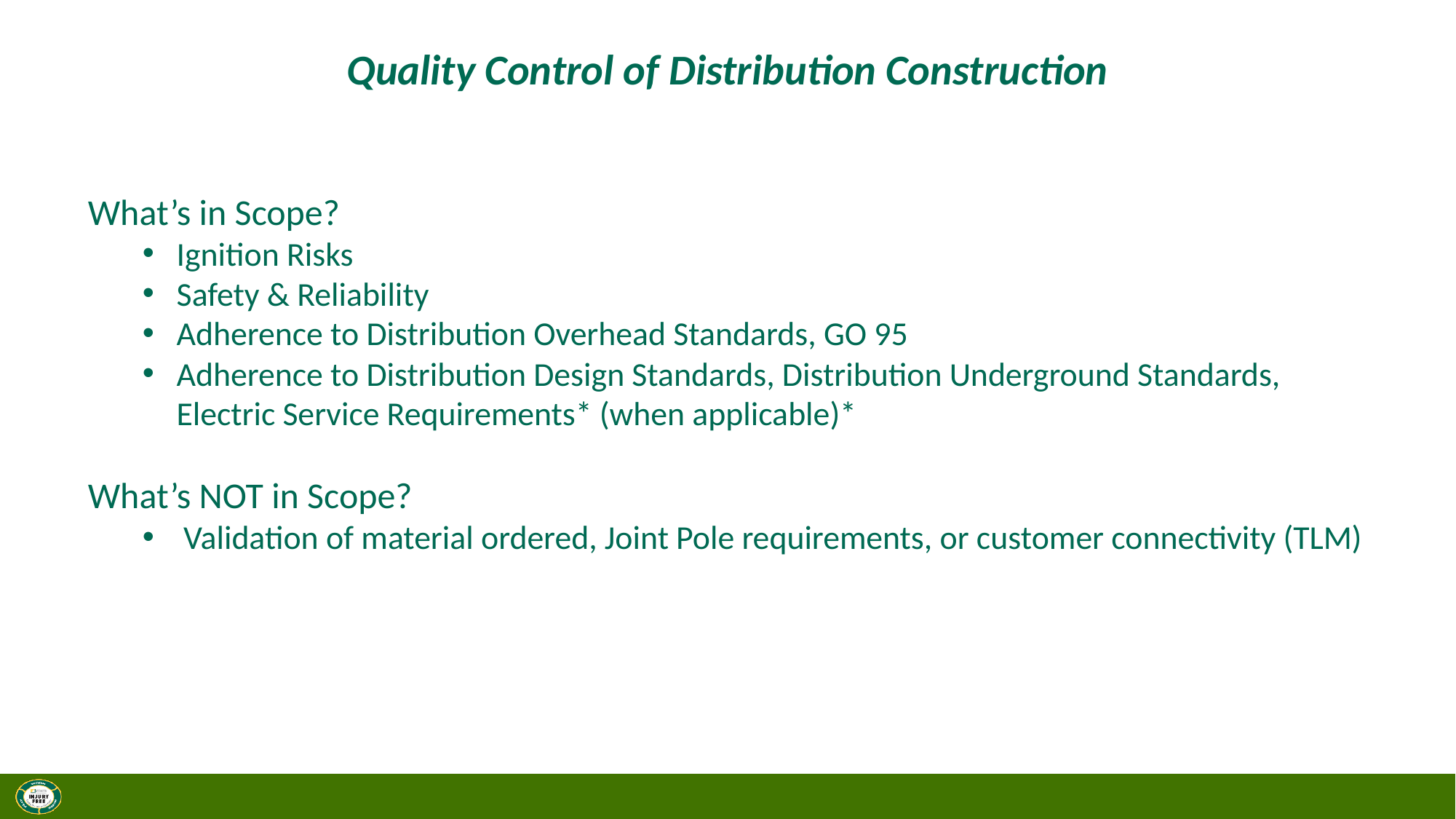

Quality Control of Distribution Construction

What’s in Scope?
Ignition Risks
Safety & Reliability
Adherence to Distribution Overhead Standards, GO 95
Adherence to Distribution Design Standards, Distribution Underground Standards, Electric Service Requirements* (when applicable)*

What’s NOT in Scope?
Validation of material ordered, Joint Pole requirements, or customer connectivity (TLM)